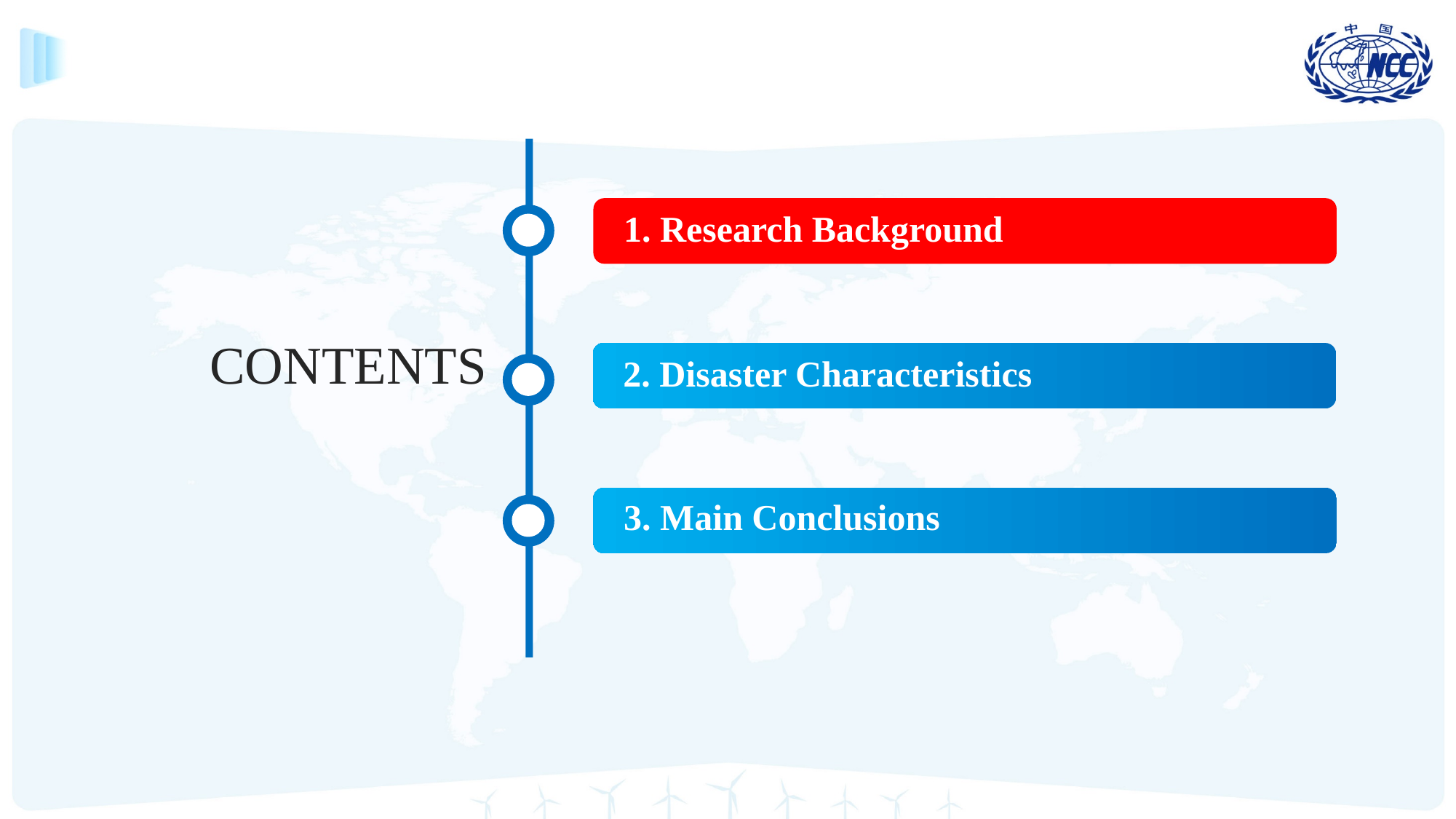

1. Research Background

CONTENTS

2. Disaster Characteristics

3. Main Conclusions